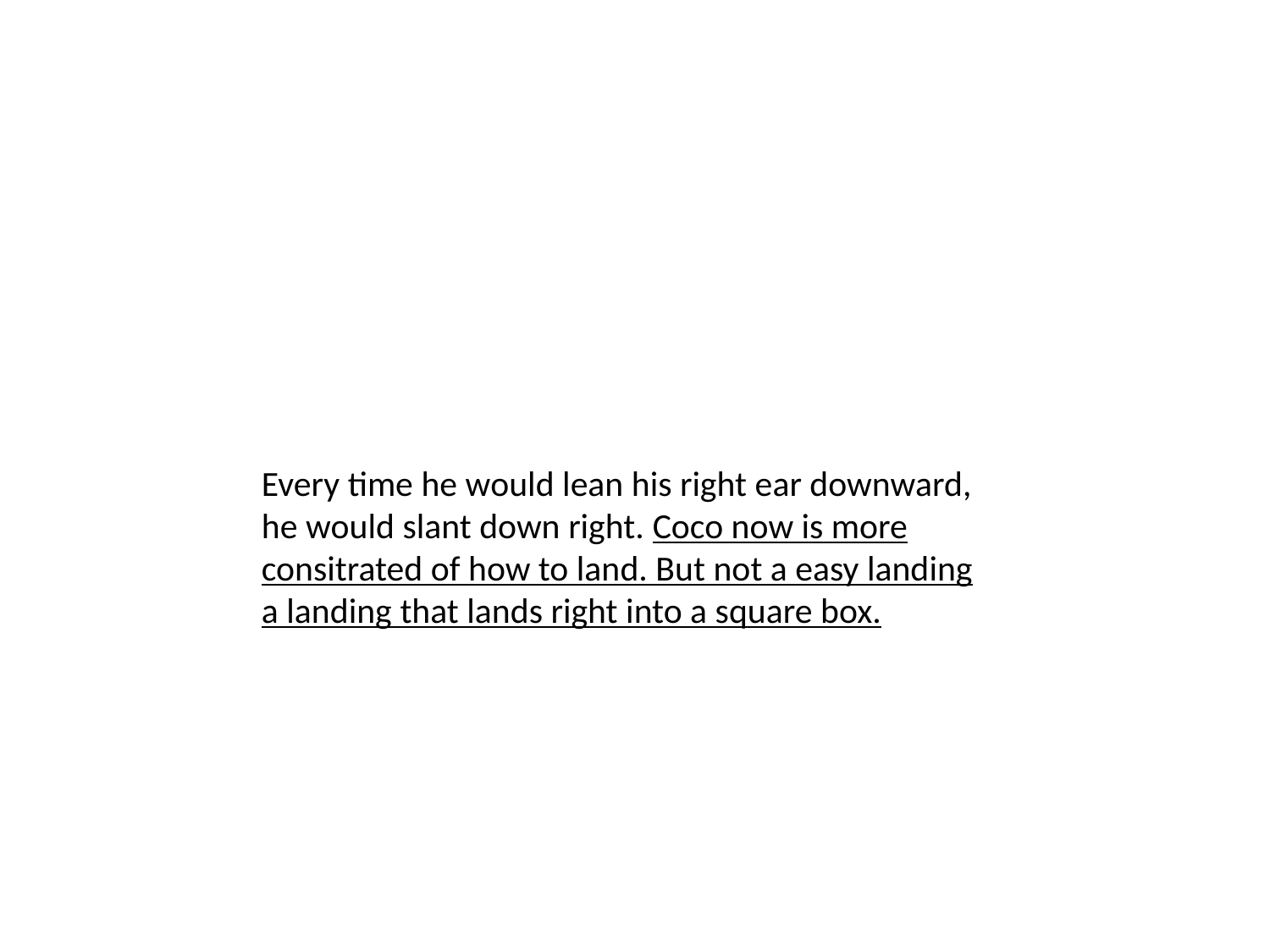

Every time he would lean his right ear downward,  he would slant down right. Coco now is more consitrated of how to land. But not a easy landing a landing that lands right into a square box.